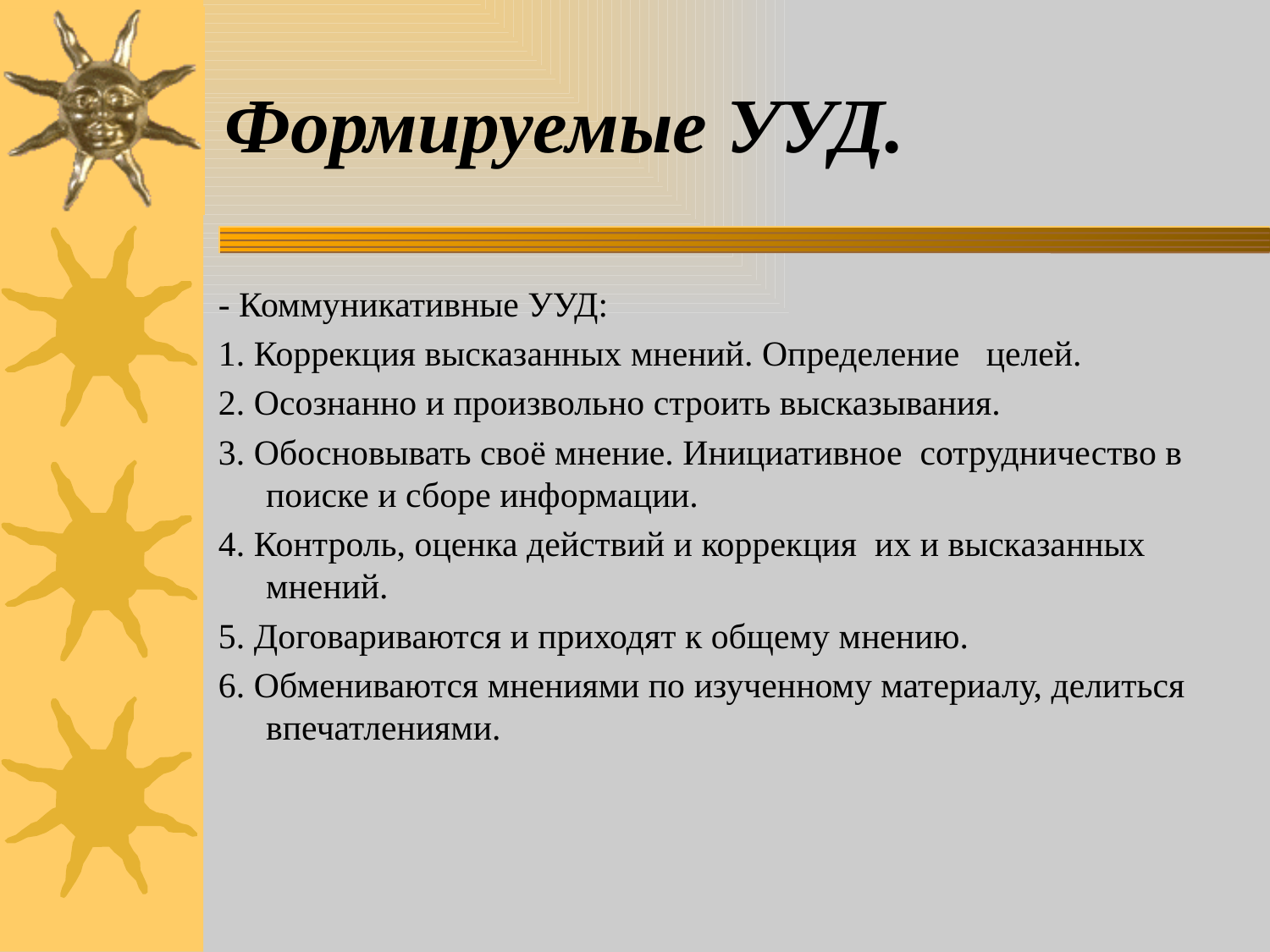

# Формируемые УУД.
- Коммуникативные УУД:
1. Коррекция высказанных мнений. Определение   целей.
2. Осознанно и произвольно строить высказывания.
3. Обосновывать своё мнение. Инициативное  сотрудничество в поиске и сборе информации.
4. Контроль, оценка действий и коррекция  их и высказанных мнений.
5. Договариваются и приходят к общему мнению.
6. Обмениваются мнениями по изученному материалу, делиться впечатлениями.